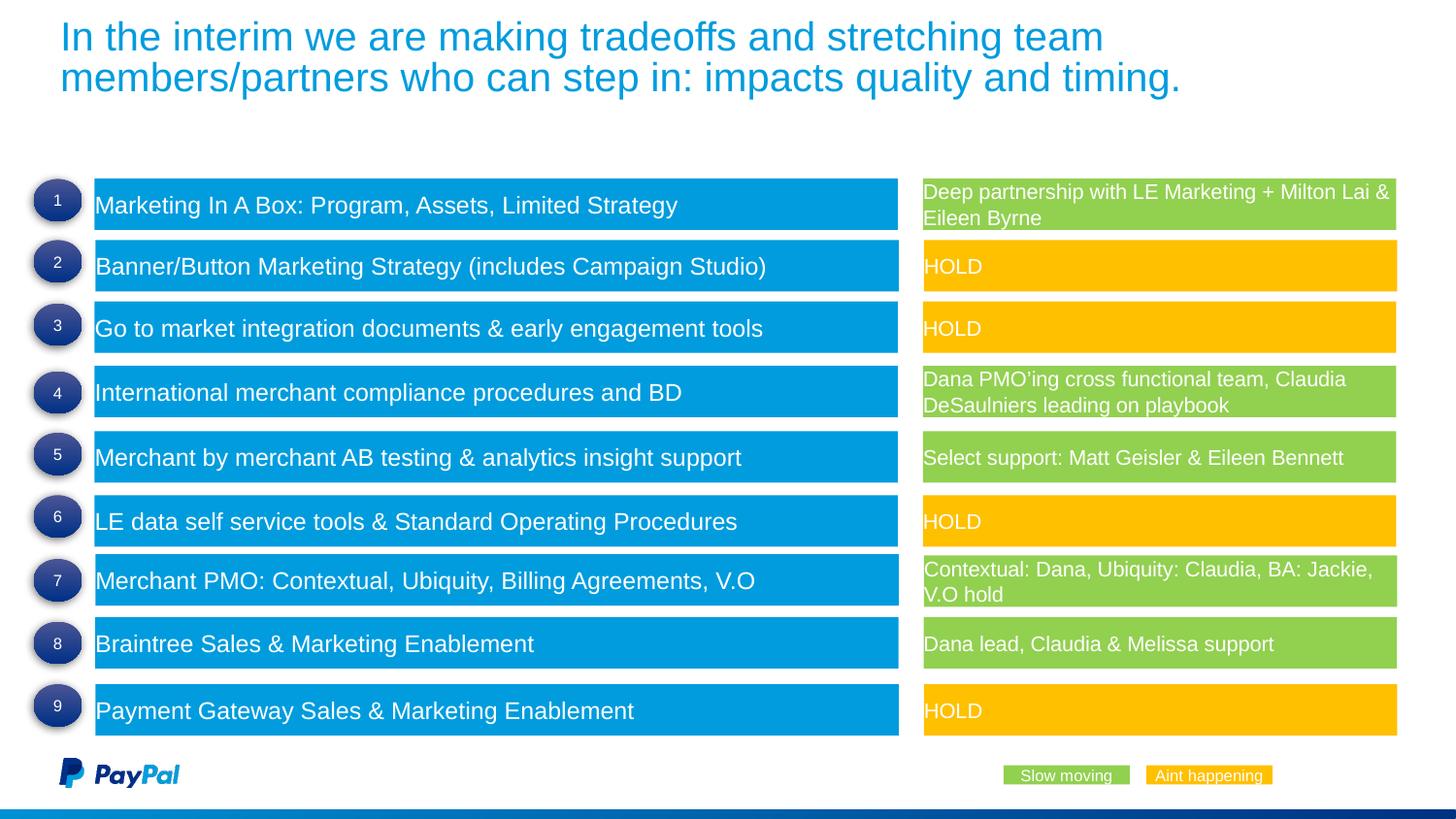

# In the interim we are making tradeoffs and stretching team members/partners who can step in: impacts quality and timing.
Marketing In A Box: Program, Assets, Limited Strategy
Deep partnership with LE Marketing + Milton Lai & Eileen Byrne
1
2
Banner/Button Marketing Strategy (includes Campaign Studio)
HOLD
Go to market integration documents & early engagement tools
HOLD
3
International merchant compliance procedures and BD
Dana PMO’ing cross functional team, Claudia DeSaulniers leading on playbook
4
Merchant by merchant AB testing & analytics insight support
Select support: Matt Geisler & Eileen Bennett
5
6
LE data self service tools & Standard Operating Procedures
HOLD
Merchant PMO: Contextual, Ubiquity, Billing Agreements, V.O
Contextual: Dana, Ubiquity: Claudia, BA: Jackie, V.O hold
7
Braintree Sales & Marketing Enablement
Dana lead, Claudia & Melissa support
8
9
Payment Gateway Sales & Marketing Enablement
HOLD
Slow moving
Aint happening